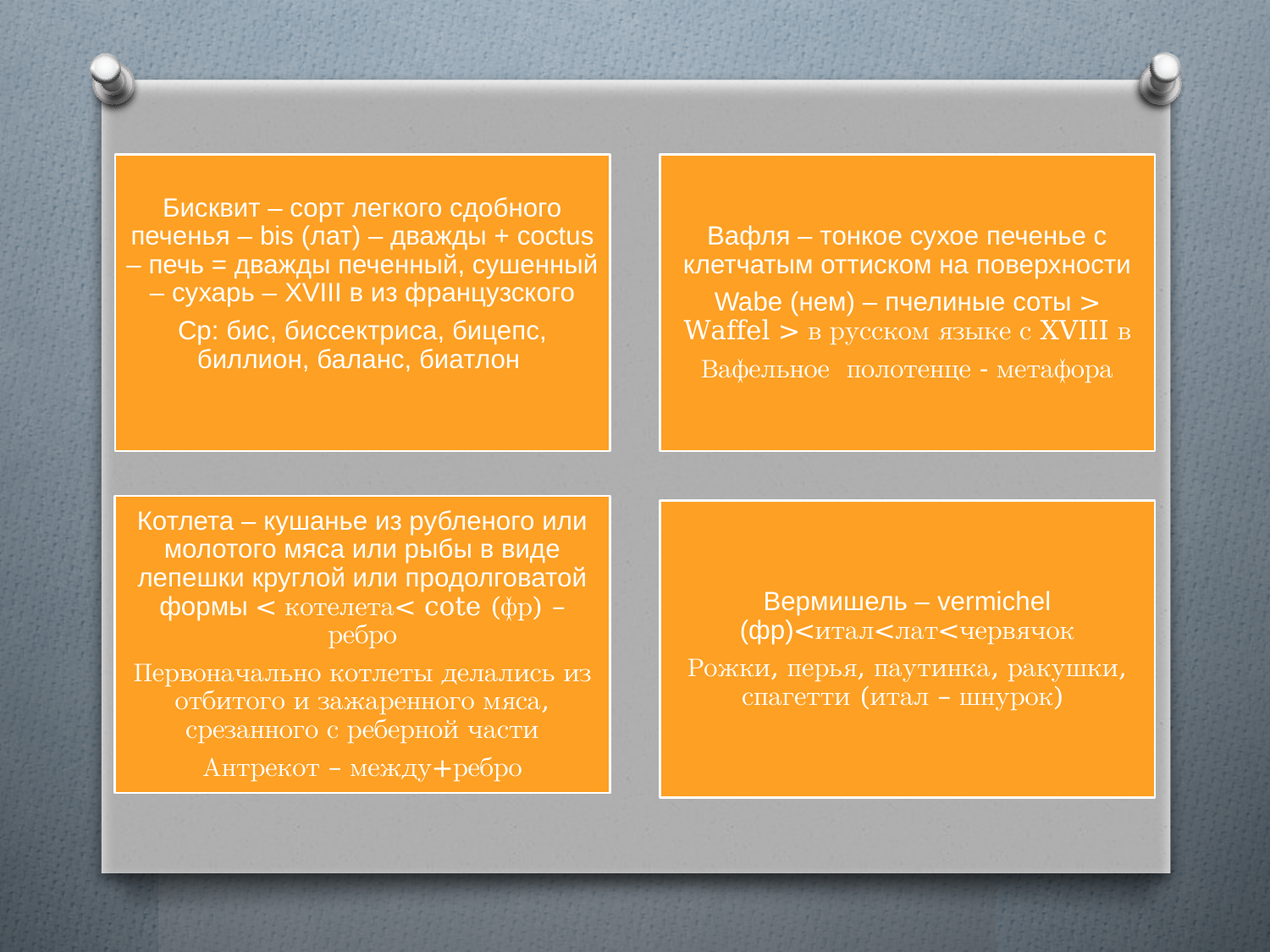

Бисквит – сорт легкого сдобного печенья – bis (лат) – дважды + coctus – печь = дважды печенный, сушенный – сухарь – XVIII в из французского
Ср: бис, биссектриса, бицепс, биллион, баланс, биатлон

Вафля – тонкое сухое печенье с клетчатым оттиском на поверхности
Wabe (нем) – пчелиные соты > Waffel > в русском языке с XVIII в
Вафельное  полотенце - метафора
Котлета – кушанье из рубленого или молотого мяса или рыбы в виде лепешки круглой или продолговатой формы < котелета< cote (фр) – ребро
Первоначально котлеты делались из отбитого и зажаренного мяса, срезанного с реберной части
Антрекот – между+ребро
Вермишель – vermichel (фр)<итал<лат<червячок
Рожки, перья, паутинка, ракушки, спагетти (итал – шнурок)